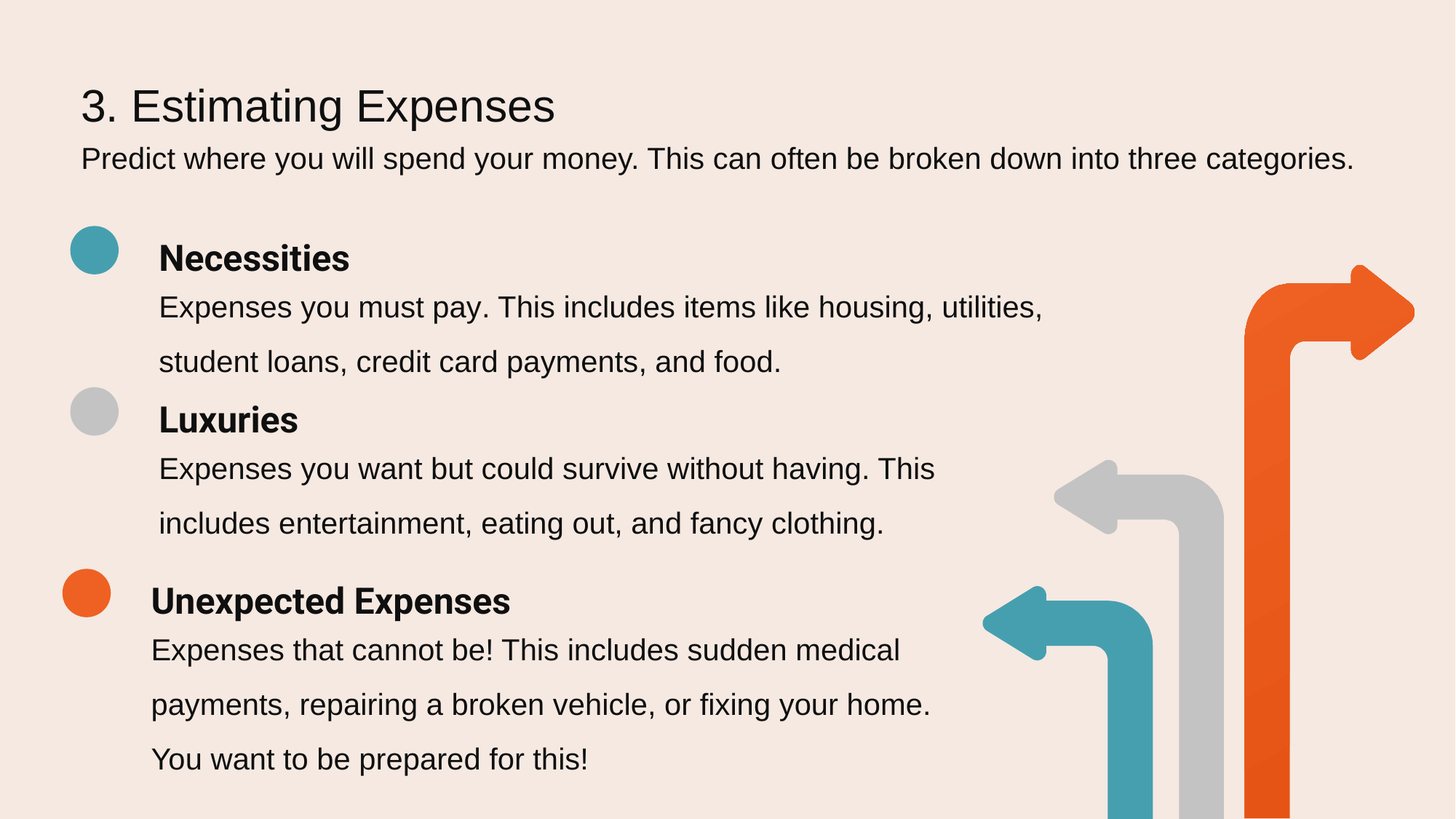

3. Estimating Expenses
Predict where you will spend your money. This can often be broken down into three categories.

Necessities
Expenses you must pay. This includes items like housing, utilities, student loans, credit card payments, and food.

Luxuries
Expenses you want but could survive without having. This includes entertainment, eating out, and fancy clothing.

Unexpected Expenses
Expenses that cannot be! This includes sudden medical payments, repairing a broken vehicle, or fixing your home. You want to be prepared for this!